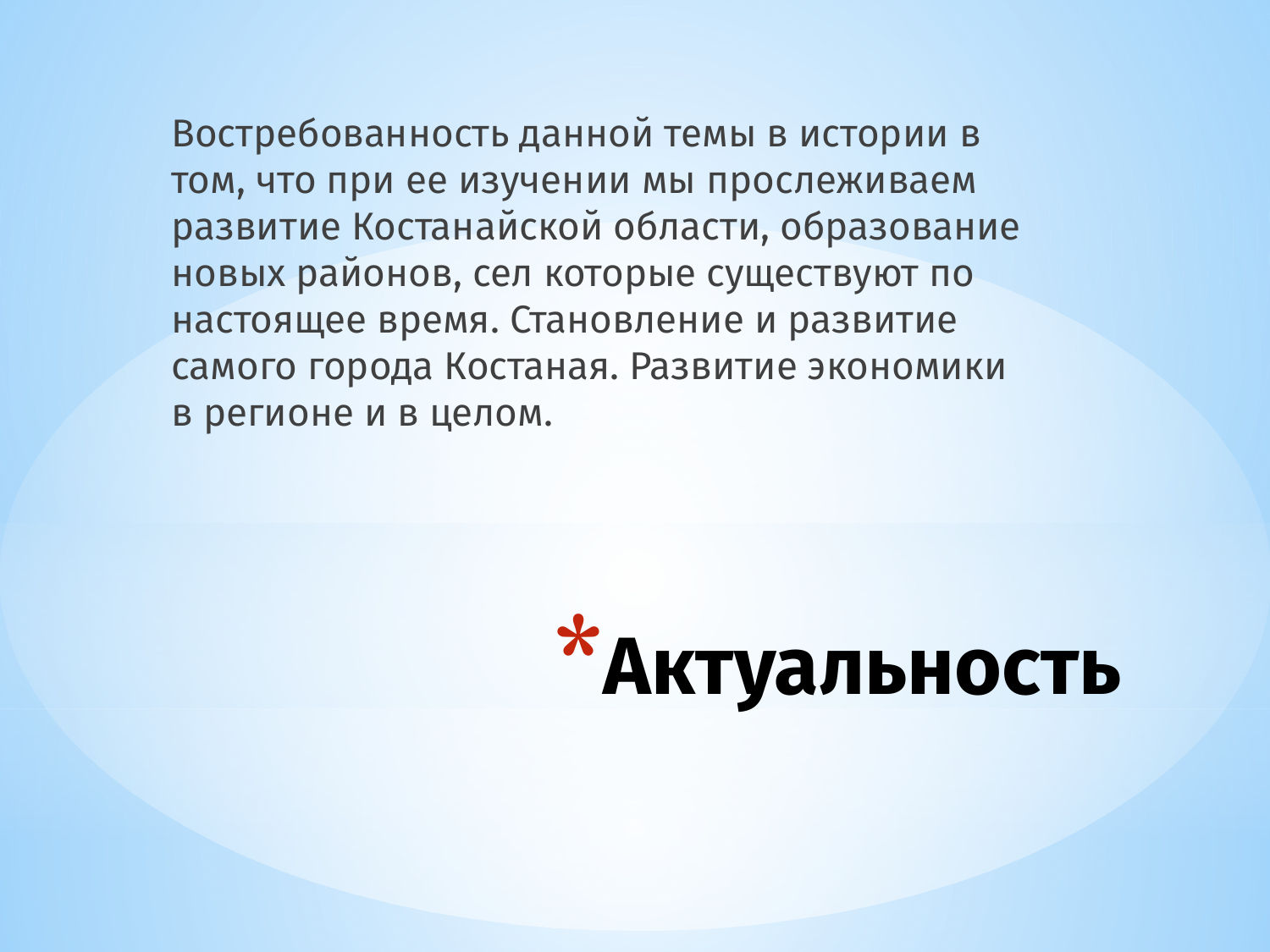

Востребованность данной темы в истории в том, что при ее изучении мы прослеживаем развитие Костанайской области, образование новых районов, сел которые существуют по настоящее время. Становление и развитие самого города Костаная. Развитие экономики в регионе и в целом.
# Актуальность